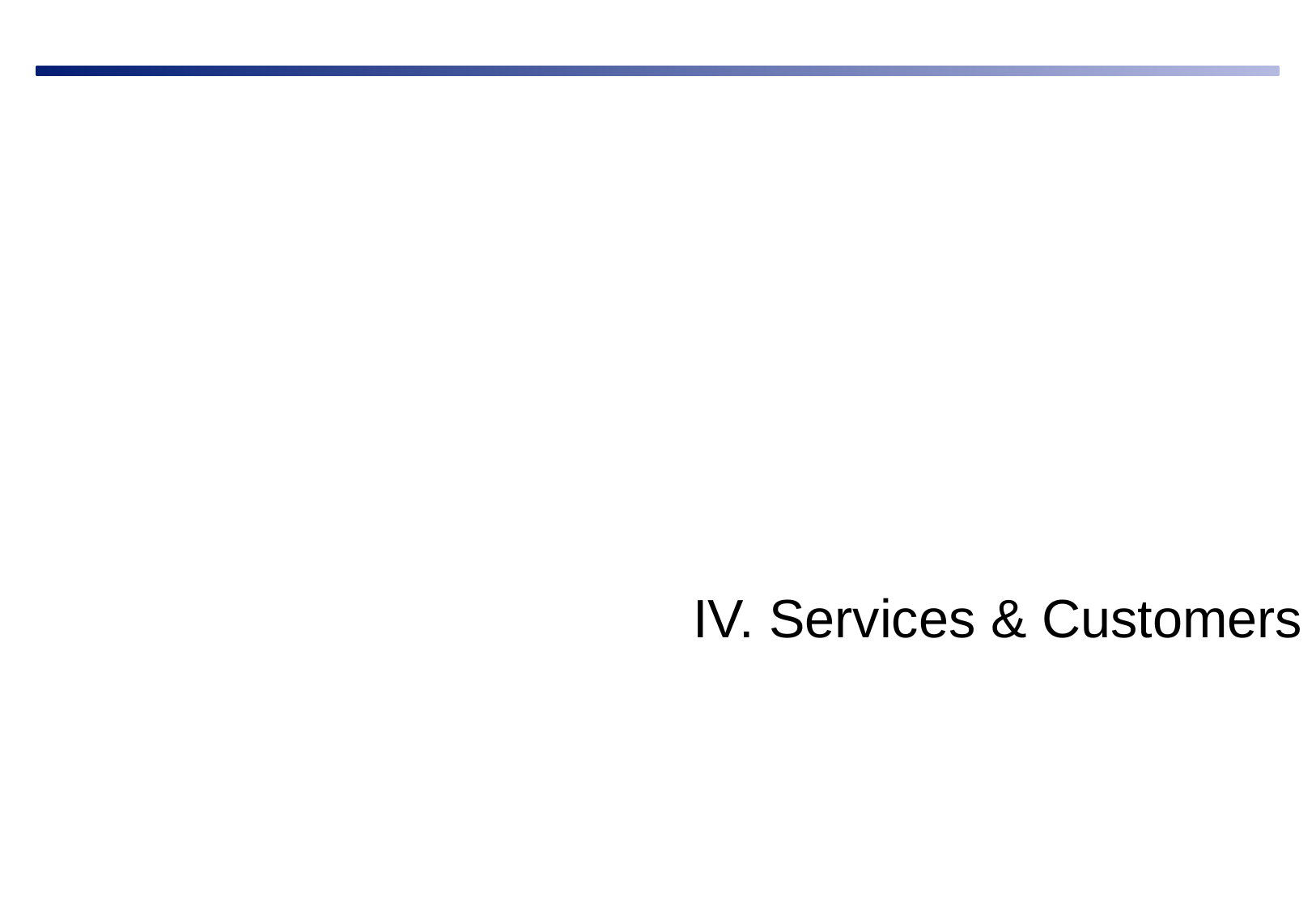

IV. Services & Customers
 Business Information Report (off-line)
 Standard Business Report (off-line)
 Real Time Report Order Site (on-line report)

26